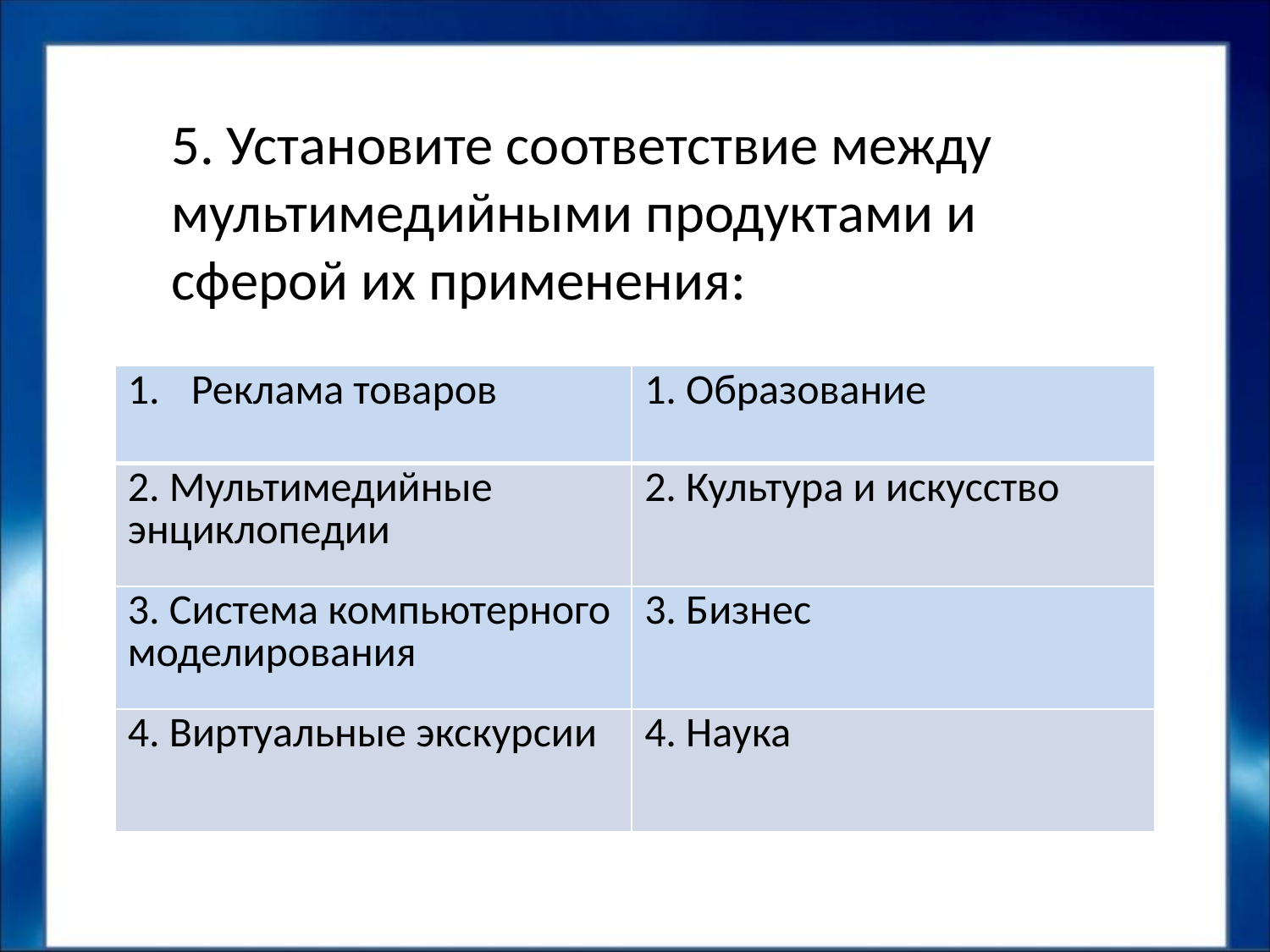

5. Установите соответствие между мультимедийными продуктами и сферой их применения:

| Реклама товаров | 1. Образование |
| --- | --- |
| 2. Мультимедийные энциклопедии | 2. Культура и искусство |
| 3. Система компьютерного моделирования | 3. Бизнес |
| 4. Виртуальные экскурсии | 4. Наука |